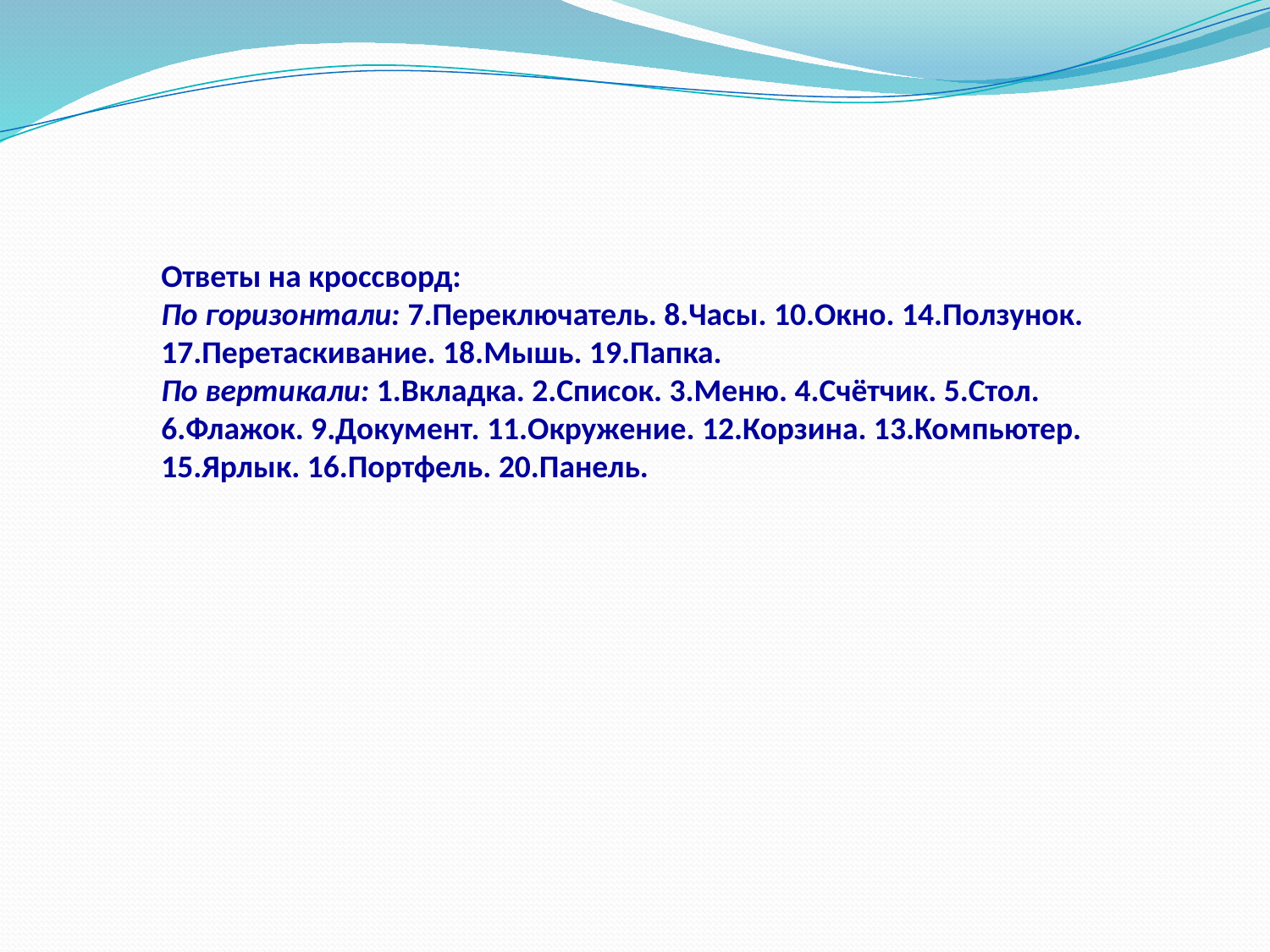

Ответы на кроссворд:
По горизонтали: 7.Переключатель. 8.Часы. 10.Окно. 14.Ползунок. 17.Перетаскивание. 18.Мышь. 19.Папка.
По вертикали: 1.Вкладка. 2.Список. 3.Меню. 4.Счётчик. 5.Стол. 6.Флажок. 9.Документ. 11.Окружение. 12.Корзина. 13.Компьютер. 15.Ярлык. 16.Портфель. 20.Панель.